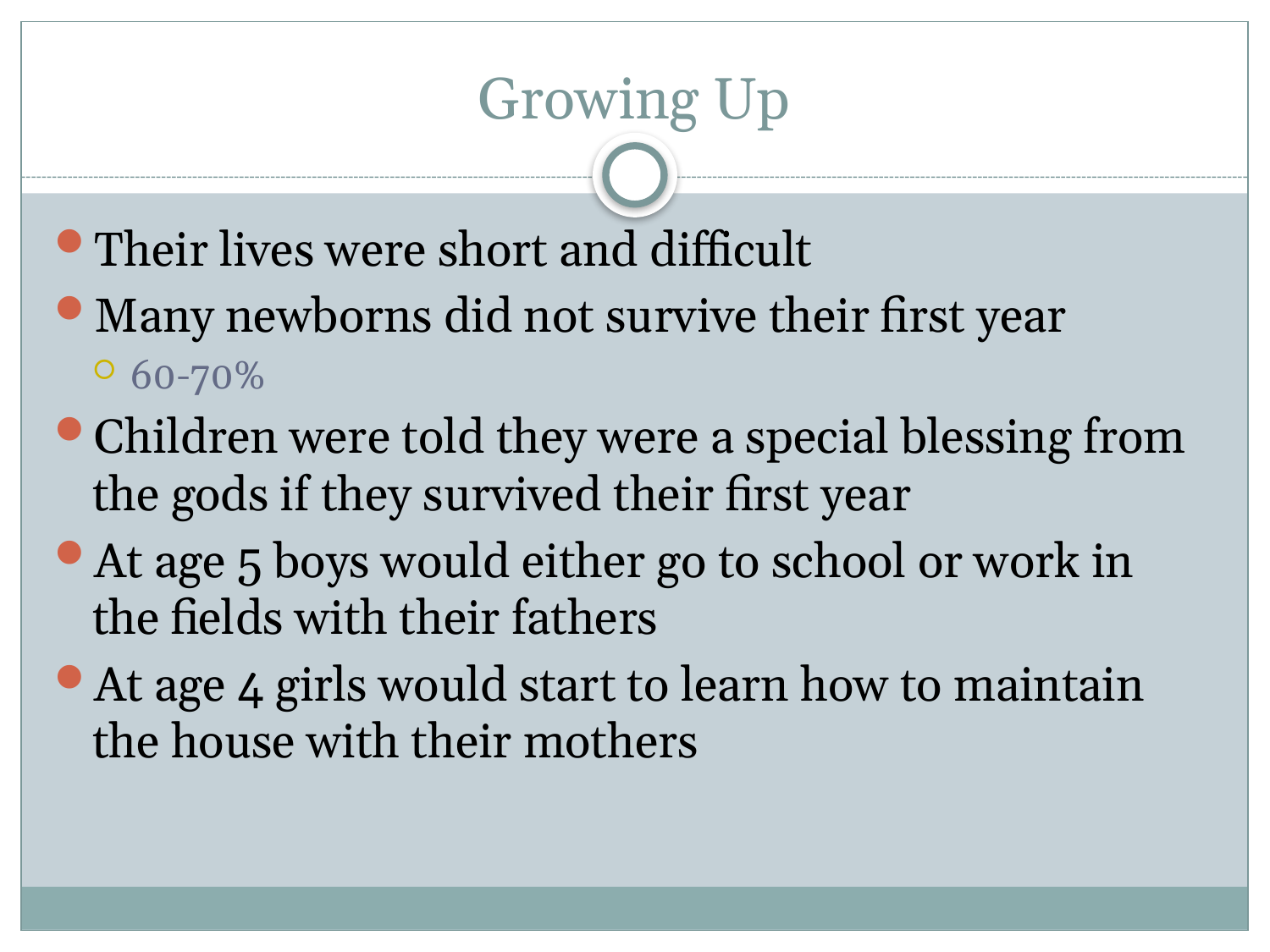

# Growing Up
Their lives were short and difficult
Many newborns did not survive their first year
60-70%
Children were told they were a special blessing from the gods if they survived their first year
At age 5 boys would either go to school or work in the fields with their fathers
At age 4 girls would start to learn how to maintain the house with their mothers